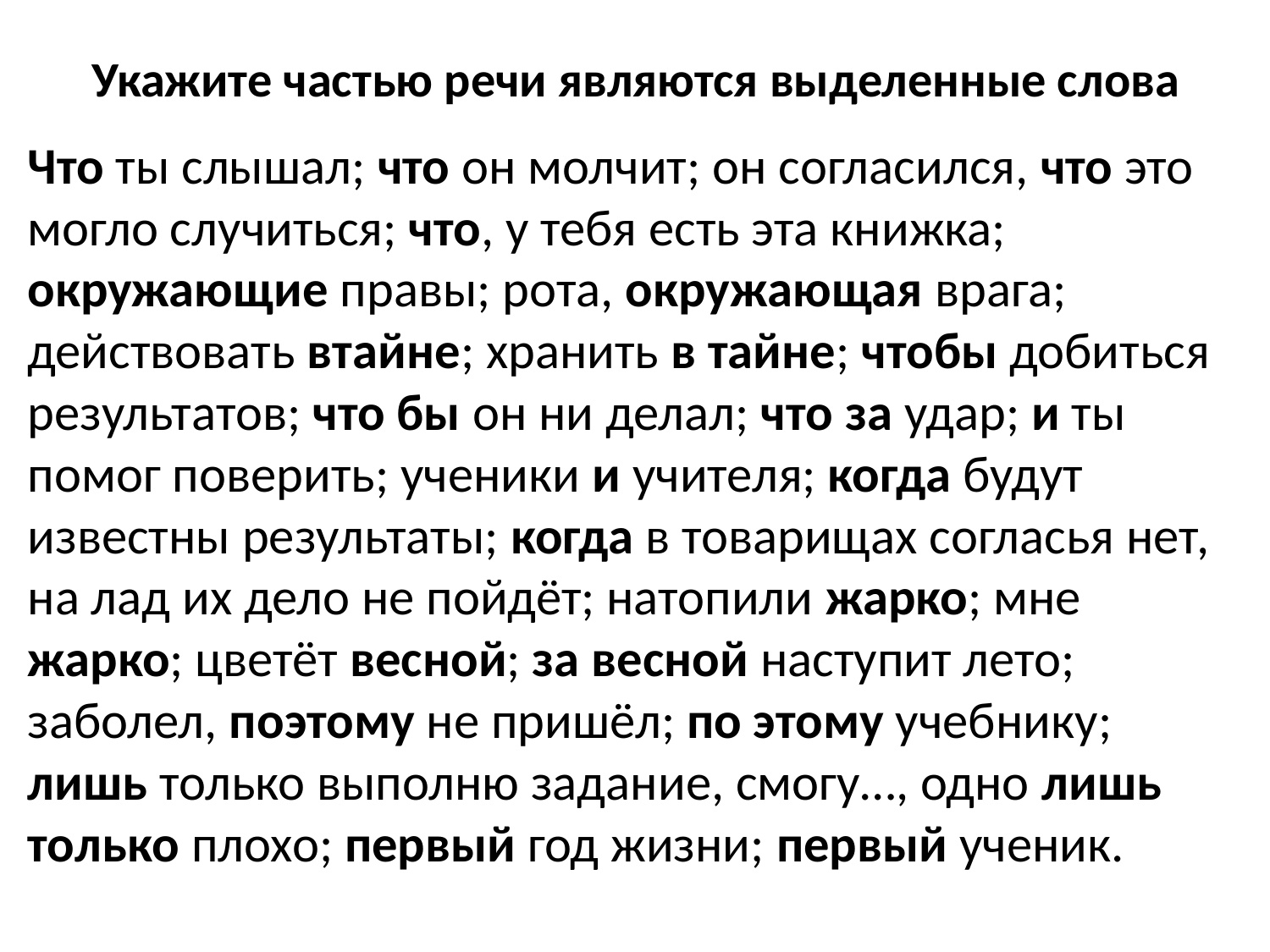

# Укажите частью речи являются выделенные слова
Что ты слышал; что он молчит; он согласился, что это могло случиться; что, у тебя есть эта книжка; окружающие правы; рота, окружающая врага; действовать втайне; хранить в тайне; чтобы добиться результатов; что бы он ни делал; что за удар; и ты помог поверить; ученики и учителя; когда будут известны результаты; когда в товарищах согласья нет, на лад их дело не пойдёт; натопили жарко; мне жарко; цветёт весной; за весной наступит лето; заболел, поэтому не пришёл; по этому учебнику; лишь только выполню задание, смогу…, одно лишь только плохо; первый год жизни; первый ученик.